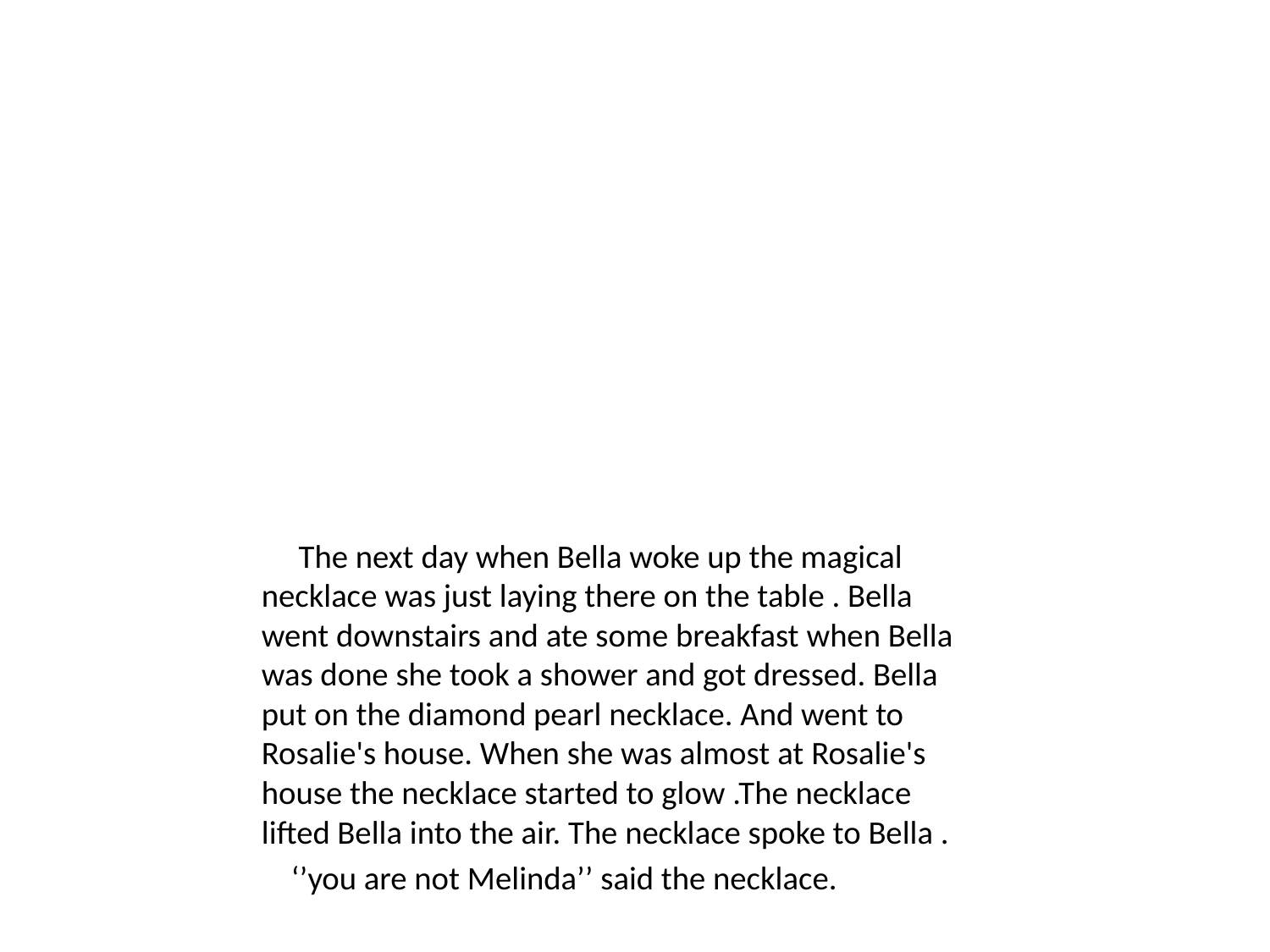

The next day when Bella woke up the magical necklace was just laying there on the table . Bella went downstairs and ate some breakfast when Bella was done she took a shower and got dressed. Bella put on the diamond pearl necklace. And went to Rosalie's house. When she was almost at Rosalie's house the necklace started to glow .The necklace lifted Bella into the air. The necklace spoke to Bella .
    ‘’you are not Melinda’’ said the necklace.